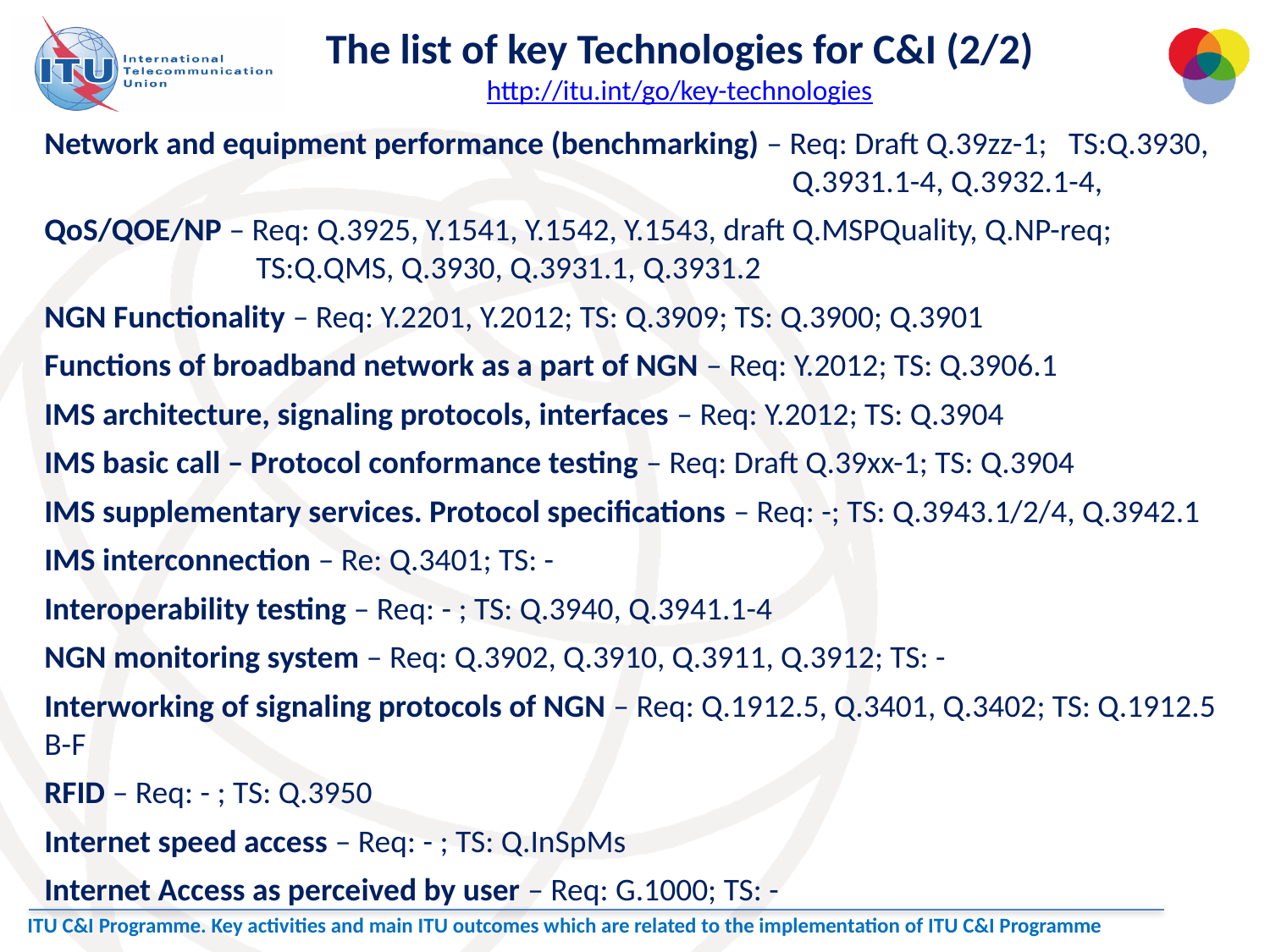

The list of key Technologies for C&I (2/2)
http://itu.int/go/key-technologies
Network and equipment performance (benchmarking) – Req: Draft Q.39zz-1;   TS:Q.3930, Q.3931.1-4, Q.3932.1-4,
QoS/QOE/NP – Req: Q.3925, Y.1541, Y.1542, Y.1543, draft Q.MSPQuality, Q.NP-req; TS:Q.QMS, Q.3930, Q.3931.1, Q.3931.2
NGN Functionality – Req: Y.2201, Y.2012; TS: Q.3909; TS: Q.3900; Q.3901
Functions of broadband network as a part of NGN – Req: Y.2012; TS: Q.3906.1
IMS architecture, signaling protocols, interfaces – Req: Y.2012; TS: Q.3904
IMS basic call – Protocol conformance testing – Req: Draft Q.39xx-1; TS: Q.3904
IMS supplementary services. Protocol specifications – Req: -; TS: Q.3943.1/2/4, Q.3942.1
IMS interconnection – Re: Q.3401; TS: -
Interoperability testing – Req: - ; TS: Q.3940, Q.3941.1-4
NGN monitoring system – Req: Q.3902, Q.3910, Q.3911, Q.3912; TS: -
Interworking of signaling protocols of NGN – Req: Q.1912.5, Q.3401, Q.3402; TS: Q.1912.5 B-F
RFID – Req: - ; TS: Q.3950
Internet speed access – Req: - ; TS: Q.InSpMs
Internet Access as perceived by user – Req: G.1000; TS: -